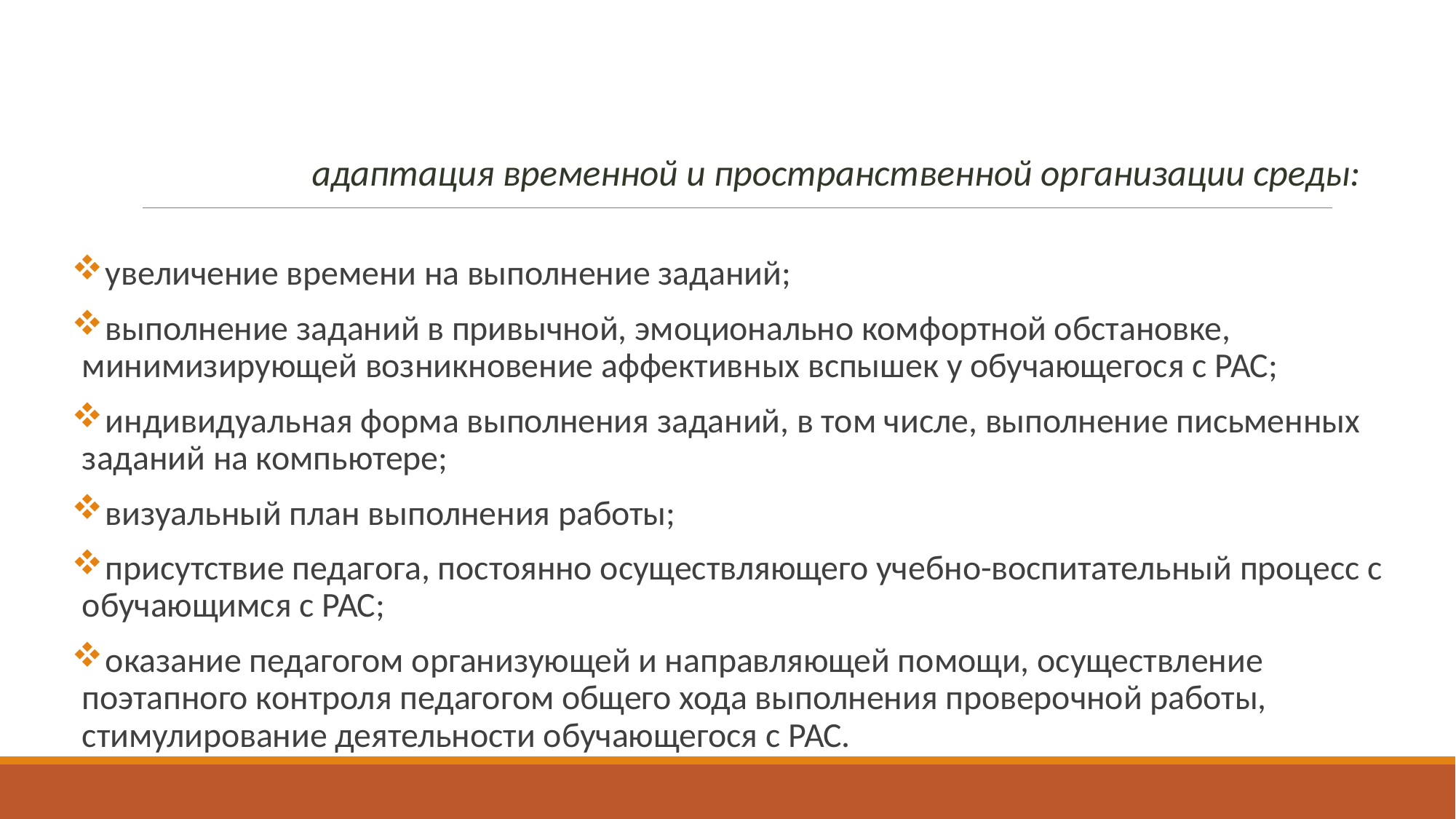

адаптация временной и пространственной организации среды:
 увеличение времени на выполнение заданий;
 выполнение заданий в привычной, эмоционально комфортной обстановке, минимизирующей возникновение аффективных вспышек у обучающегося с РАС;
 индивидуальная форма выполнения заданий, в том числе, выполнение письменных заданий на компьютере;
 визуальный план выполнения работы;
 присутствие педагога, постоянно осуществляющего учебно-воспитательный процесс с обучающимся с РАС;
 оказание педагогом организующей и направляющей помощи, осуществление поэтапного контроля педагогом общего хода выполнения проверочной работы, стимулирование деятельности обучающегося с РАС.